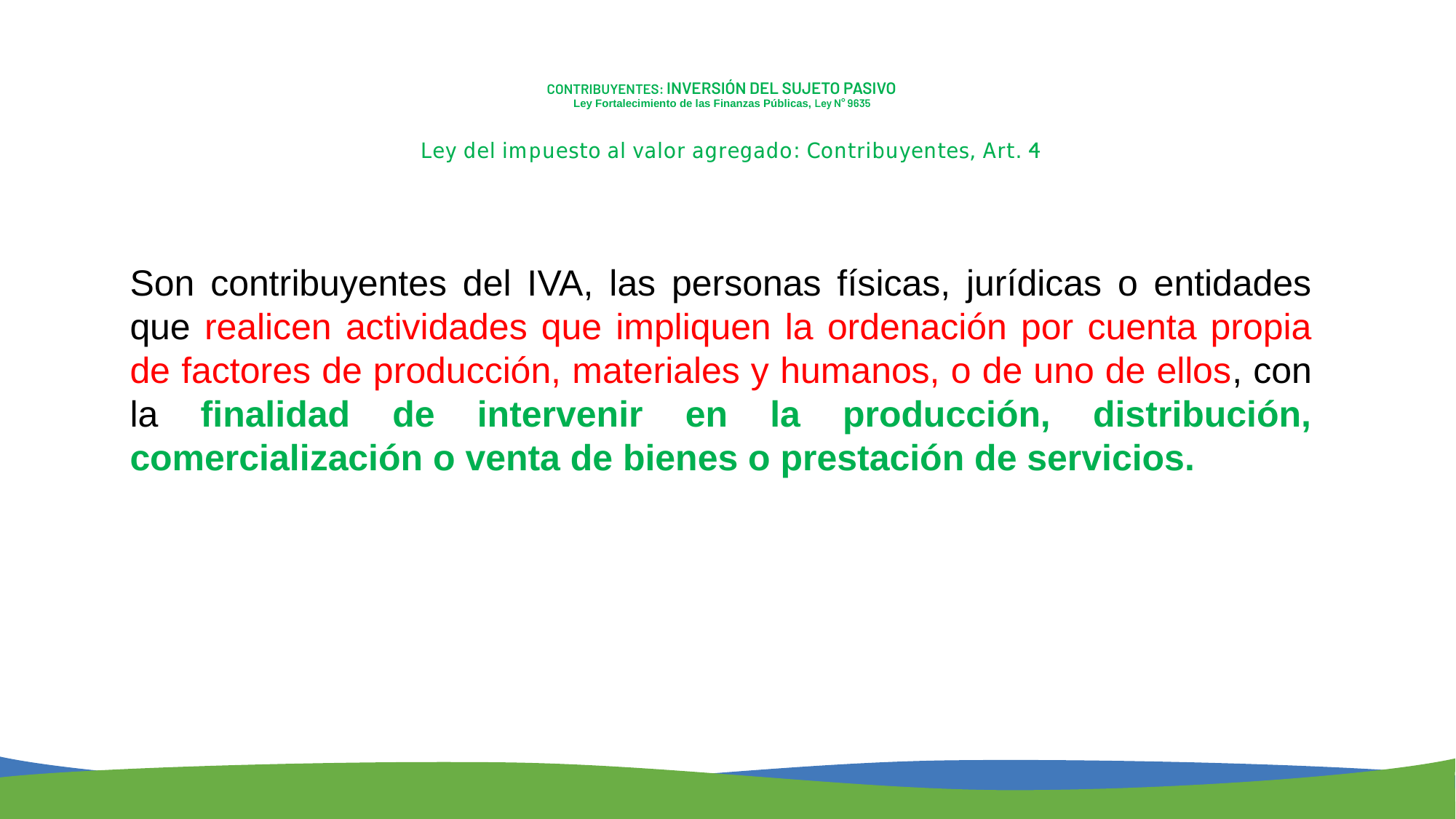

CONTRIBUYENTES: INVERSIÓN DEL SUJETO PASIVO
Ley Fortalecimiento de las Finanzas Públicas, Ley N° 9635
Ley del impuesto al valor agregado: Contribuyentes, Art. 4

Son contribuyentes del IVA, las personas físicas, jurídicas o entidades que realicen actividades que impliquen la ordenación por cuenta propia de factores de producción, materiales y humanos, o de uno de ellos, con la finalidad de intervenir en la producción, distribución, comercialización o venta de bienes o prestación de servicios.